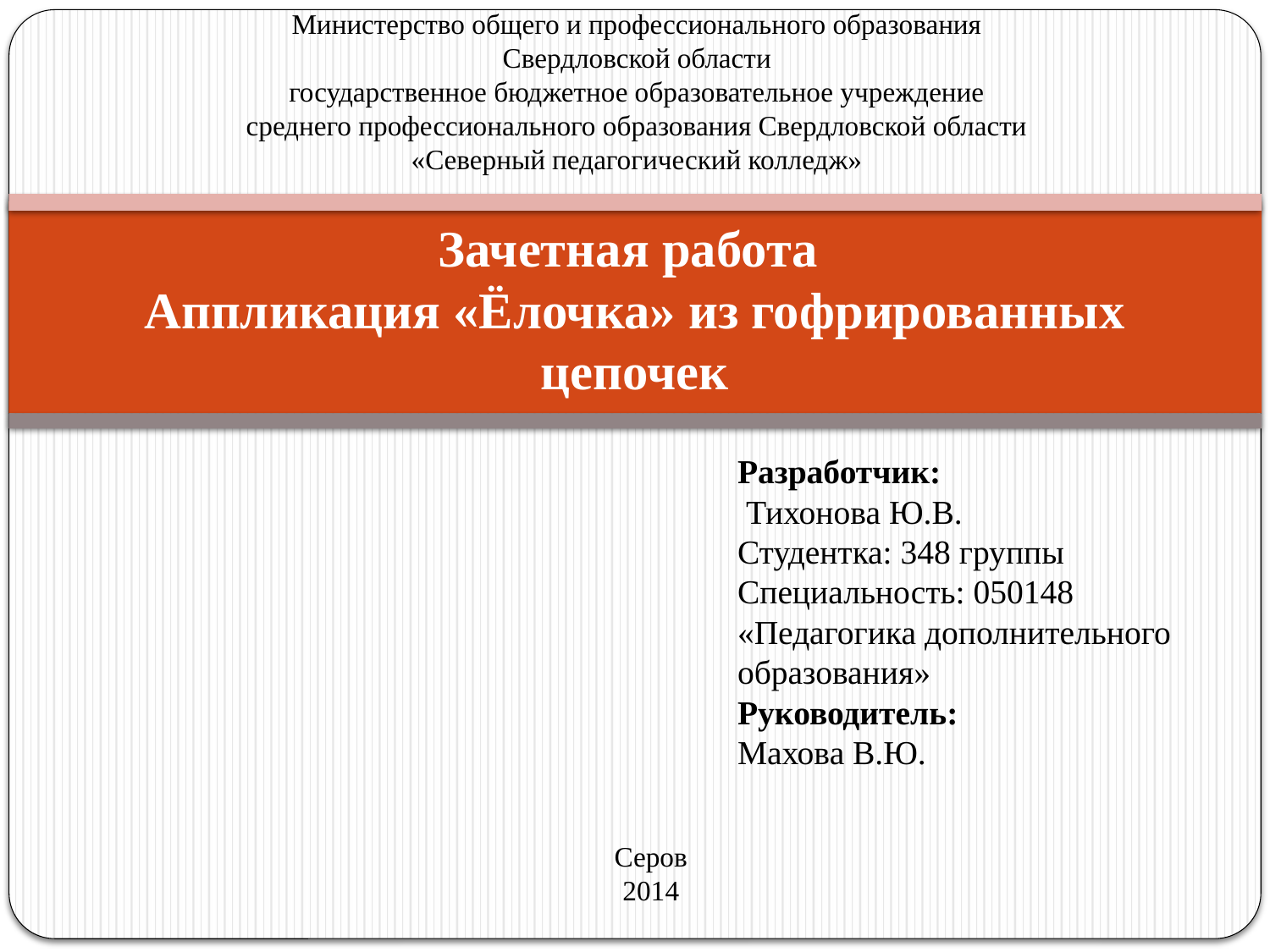

Министерство общего и профессионального образования
Свердловской области
государственное бюджетное образовательное учреждение
среднего профессионального образования Свердловской области
«Северный педагогический колледж»
# Зачетная работа Аппликация «Ёлочка» из гофрированных цепочек
Разработчик:
 Тихонова Ю.В.
Студентка: 348 группы
Специальность: 050148 «Педагогика дополнительного образования»
Руководитель:
Махова В.Ю.

Серов
2014